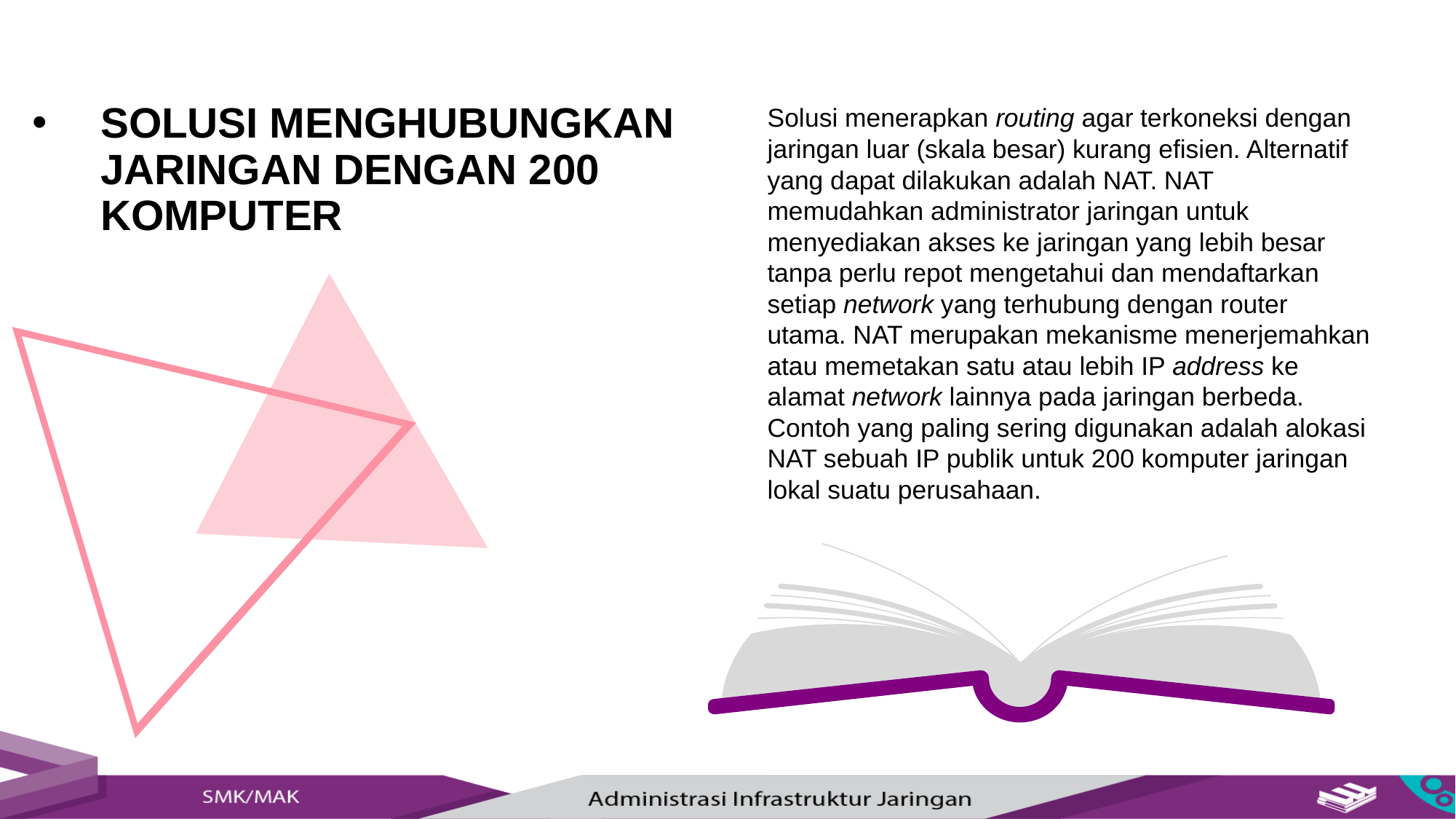

SOLUSI MENGHUBUNGKAN JARINGAN DENGAN 200 KOMPUTER
Solusi menerapkan routing agar terkoneksi dengan jaringan luar (skala besar) kurang efisien. Alternatif yang dapat dilakukan adalah NAT. NAT memudahkan administrator jaringan untuk menyediakan akses ke jaringan yang lebih besar tanpa perlu repot mengetahui dan mendaftarkan setiap network yang terhubung dengan router utama. NAT merupakan mekanisme menerjemahkan atau memetakan satu atau lebih IP address ke alamat network lainnya pada jaringan berbeda. Contoh yang paling sering digunakan adalah alokasi NAT sebuah IP publik untuk 200 komputer jaringan lokal suatu perusahaan.